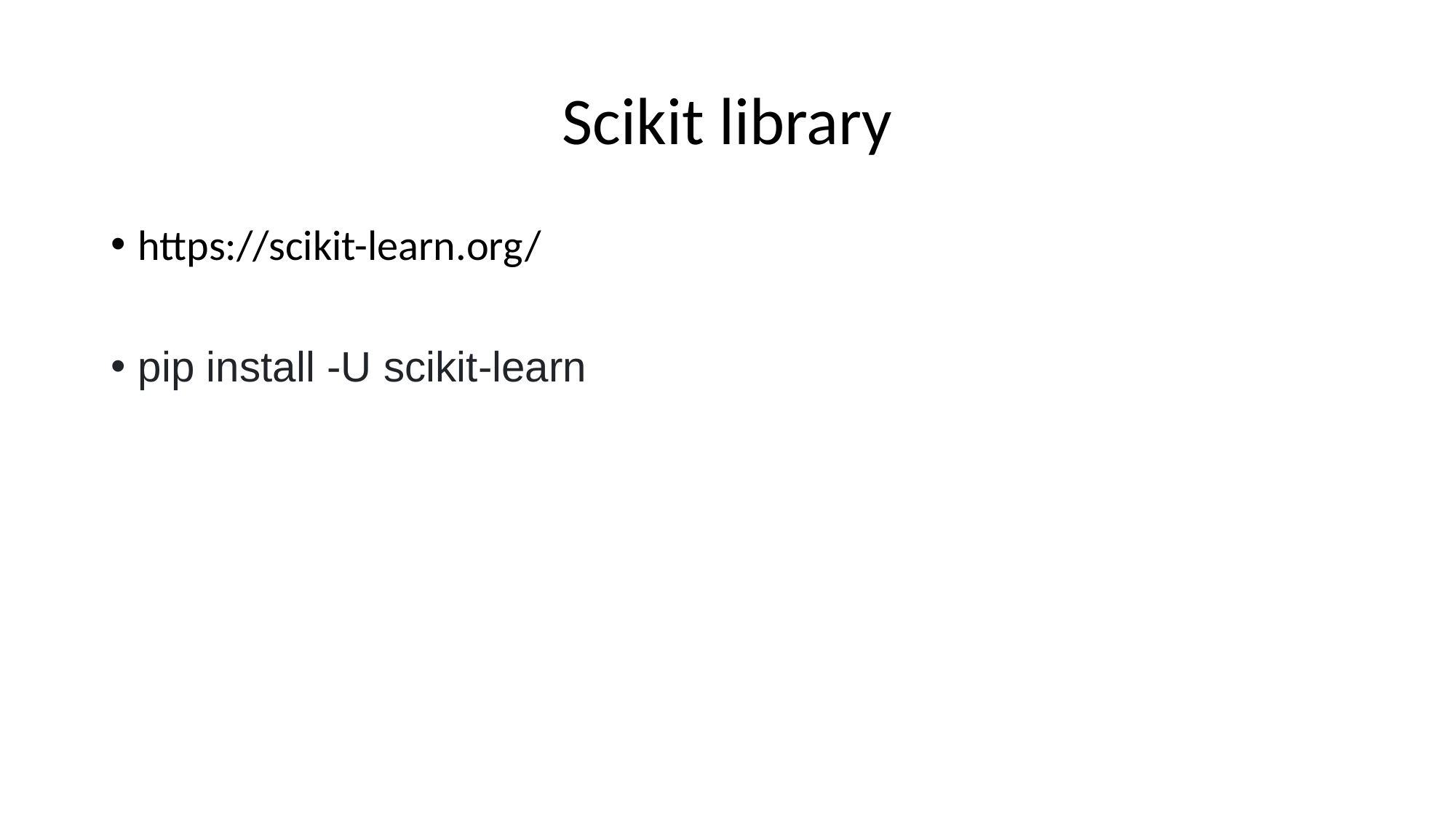

# Scikit library
https://scikit-learn.org/

pip install -U scikit-learn